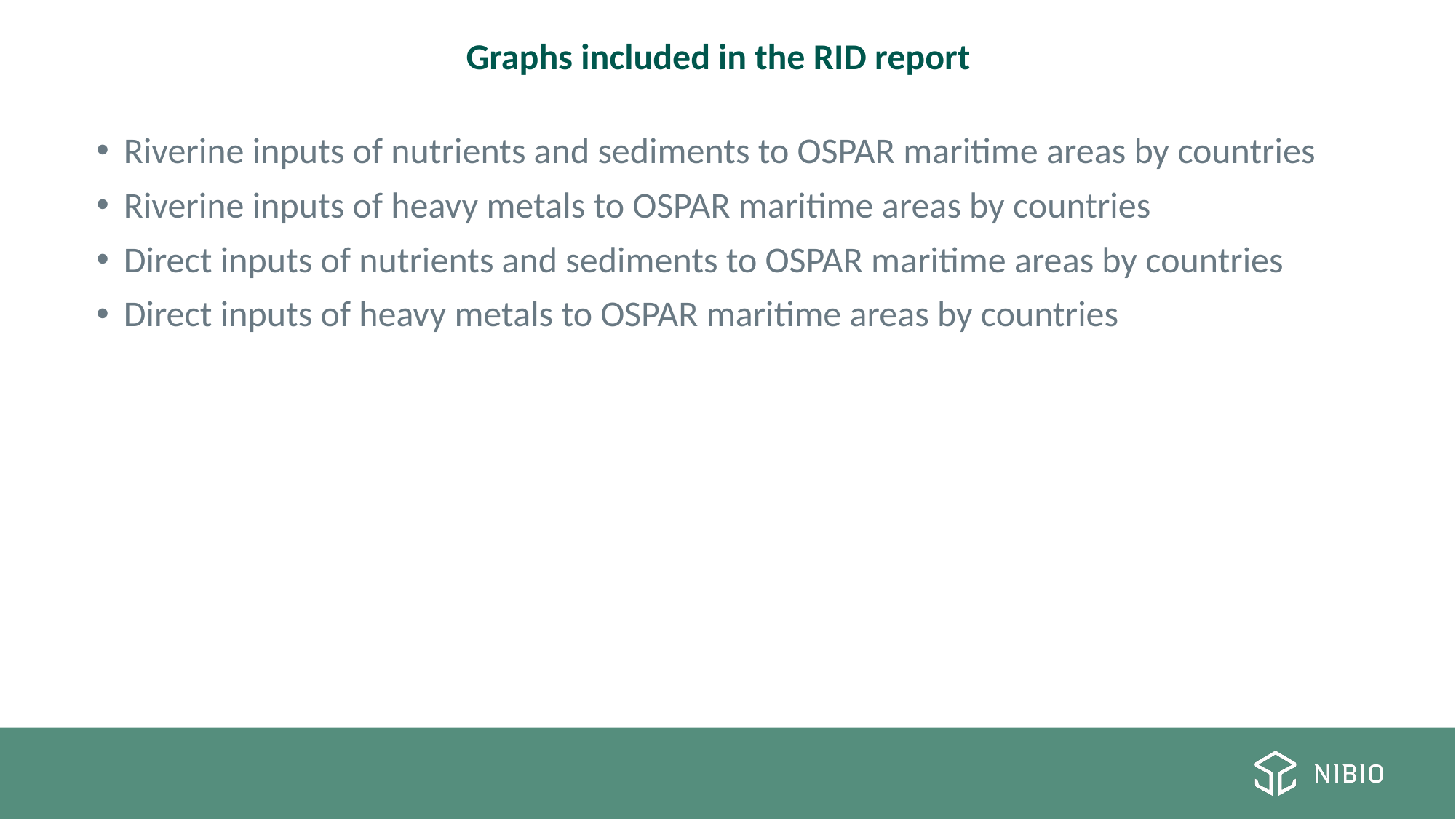

Graphs included in the RID report
Riverine inputs of nutrients and sediments to OSPAR maritime areas by countries
Riverine inputs of heavy metals to OSPAR maritime areas by countries
Direct inputs of nutrients and sediments to OSPAR maritime areas by countries
Direct inputs of heavy metals to OSPAR maritime areas by countries